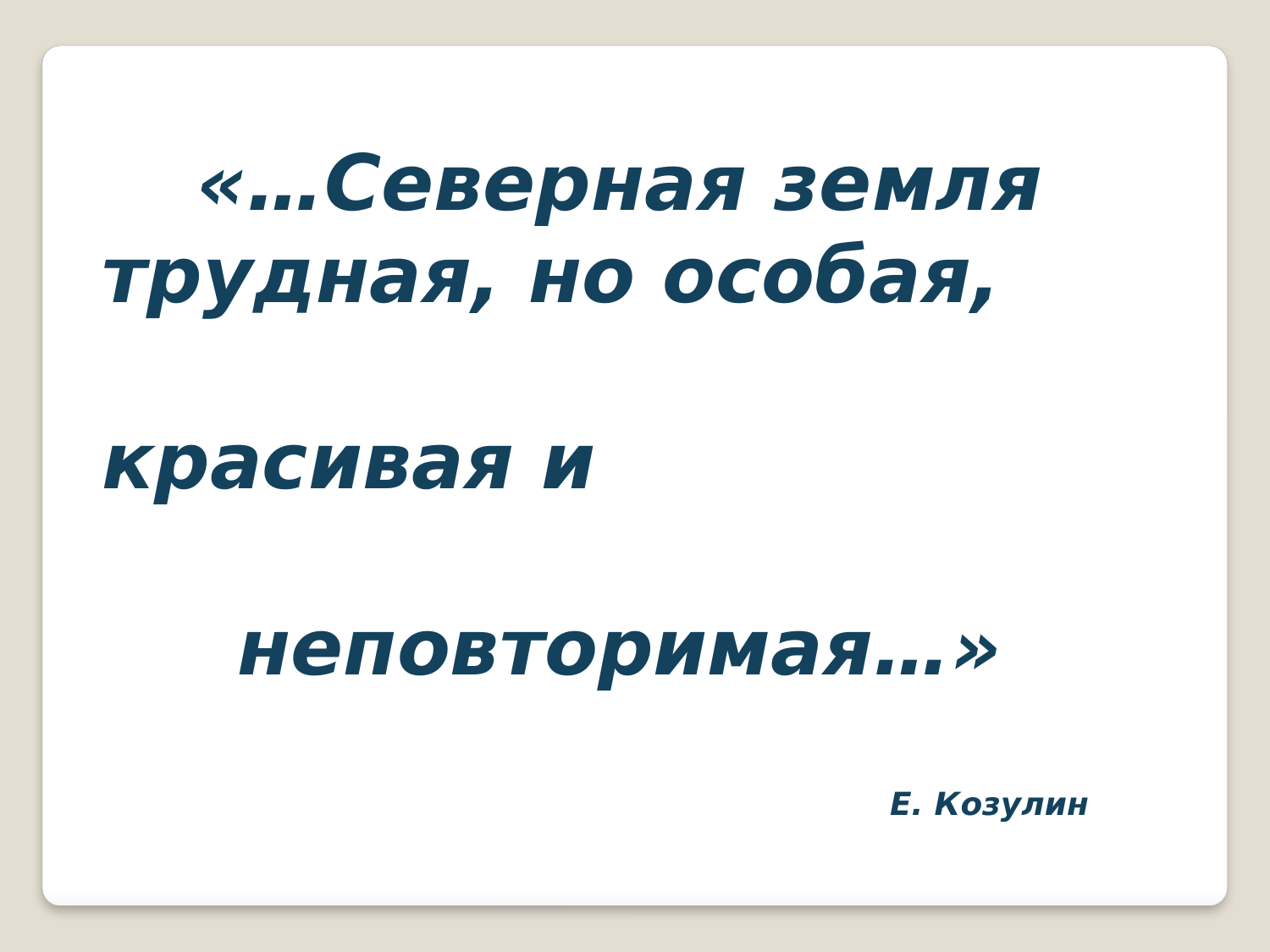

«…Северная земля трудная, но особая,
красивая и                                неповторимая…»

                                                                        Е. Козулин